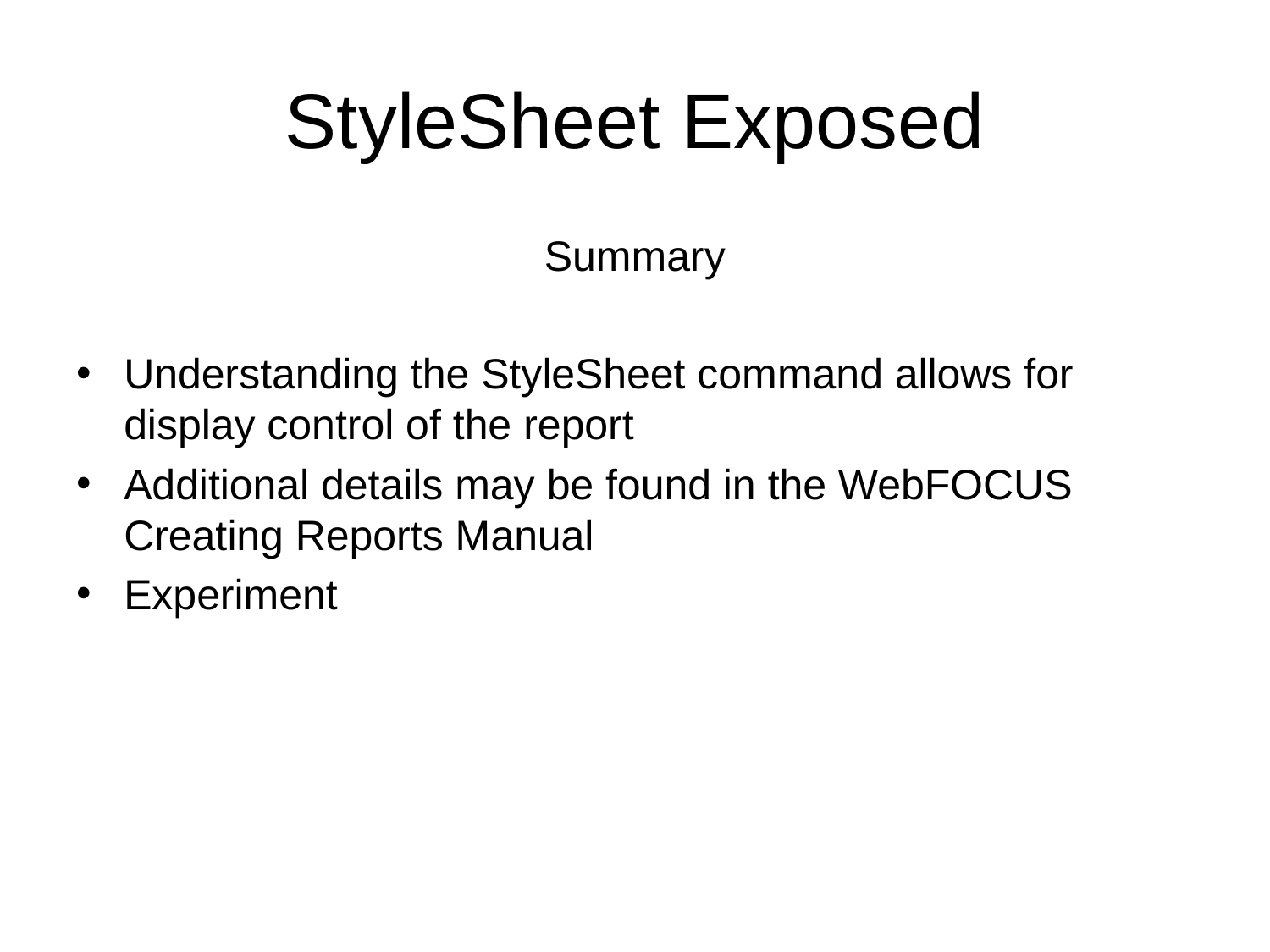

# StyleSheet Exposed
Summary

Understanding the StyleSheet command allows for display control of the report
Additional details may be found in the WebFOCUS Creating Reports Manual
Experiment